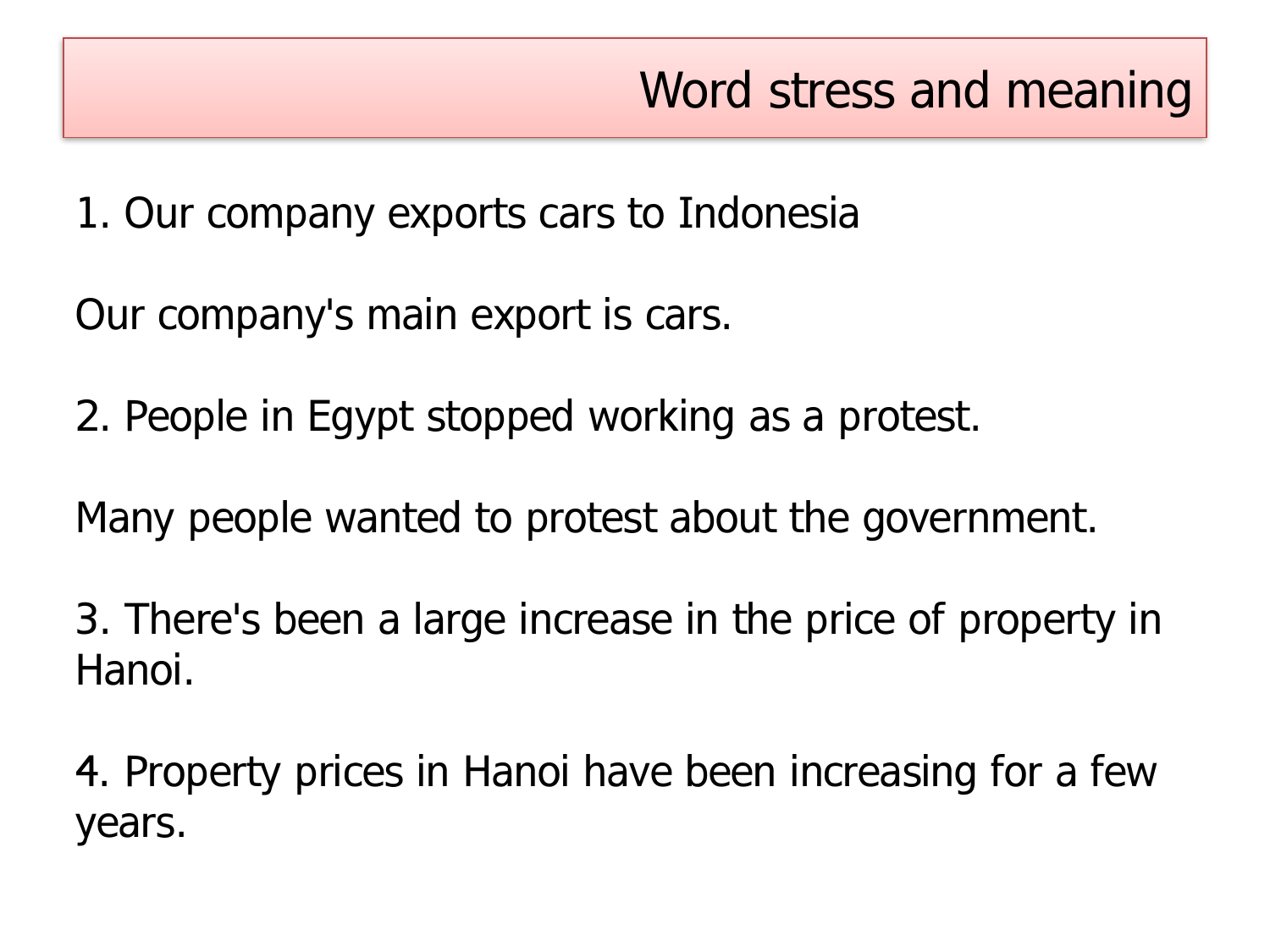

Word stress and meaning
1. Our company exports cars to Indonesia

Our company's main export is cars.

2. People in Egypt stopped working as a protest.

Many people wanted to protest about the government.

3. There's been a large increase in the price of property in Hanoi.

4. Property prices in Hanoi have been increasing for a few years.